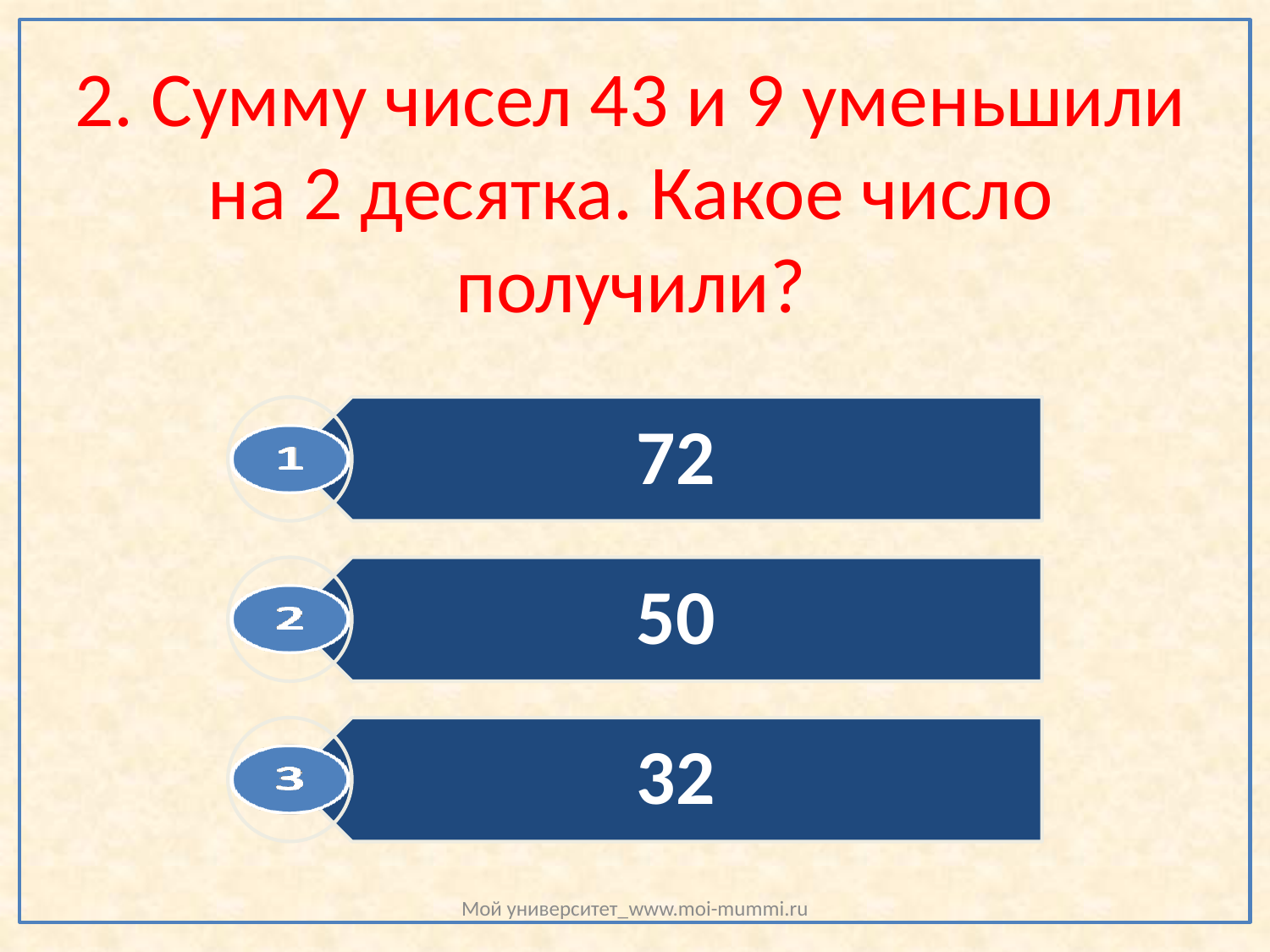

# 2. Сумму чисел 43 и 9 уменьшили на 2 десятка. Какое число получили?
72
50
32
Мой университет_www.moi-mummi.ru